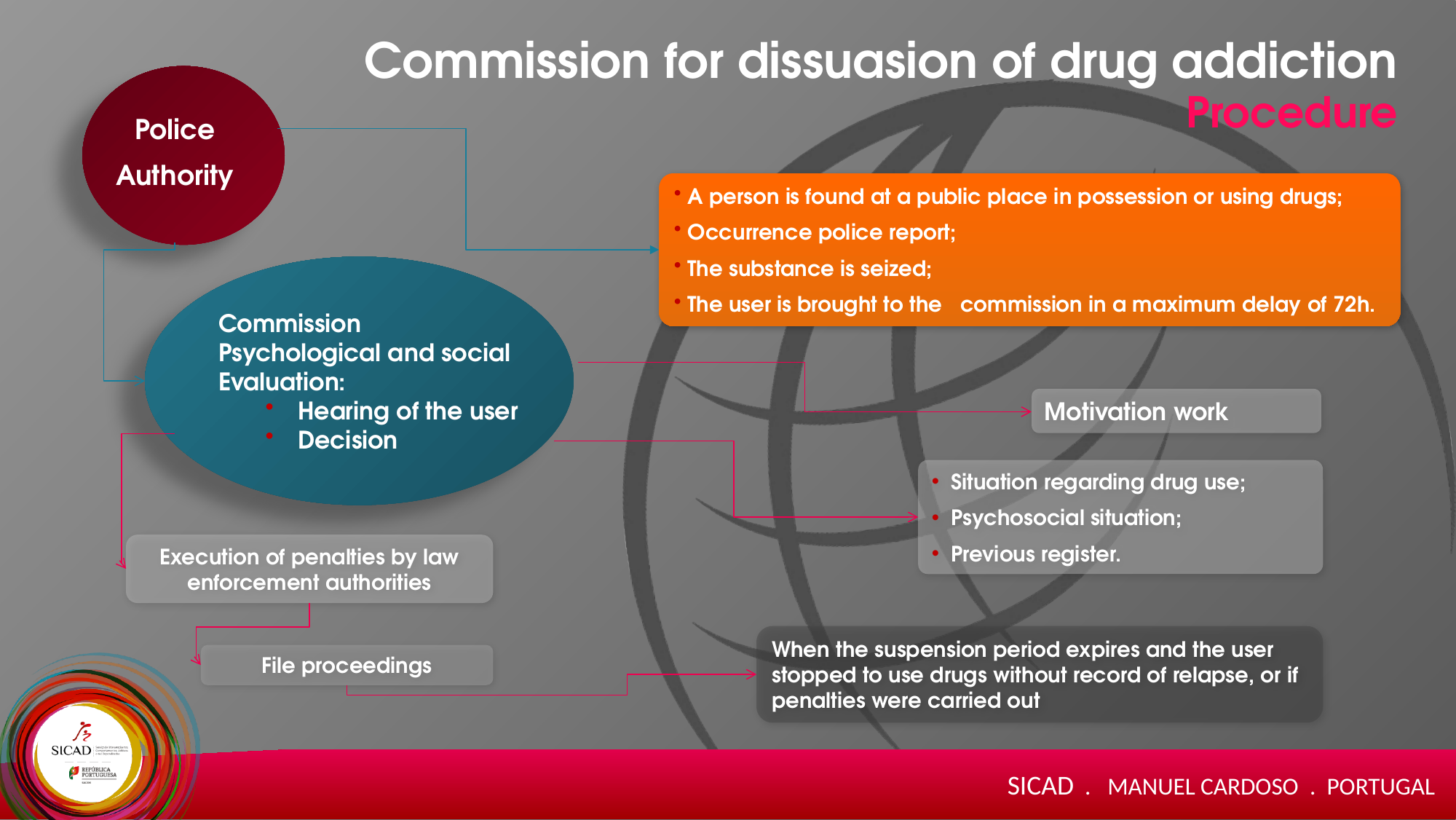

Commission for dissuasion of drug addiction

Police
Authority

 A person is found at a public place in possession or using drugs;
 Occurrence police report;
 The substance is seized;
 The user is brought to the   commission in a maximum delay of 72h.
Commission
Psychological and social
Evaluation:
 Hearing of the user
 Decision
Motivation work
  Situation regarding drug use;
  Psychosocial situation;
  Previous register.
Execution of penalties by law enforcement authorities
When the suspension period expires and the user stopped to use drugs without record of relapse, or if penalties were carried out
File proceedings
Procedure